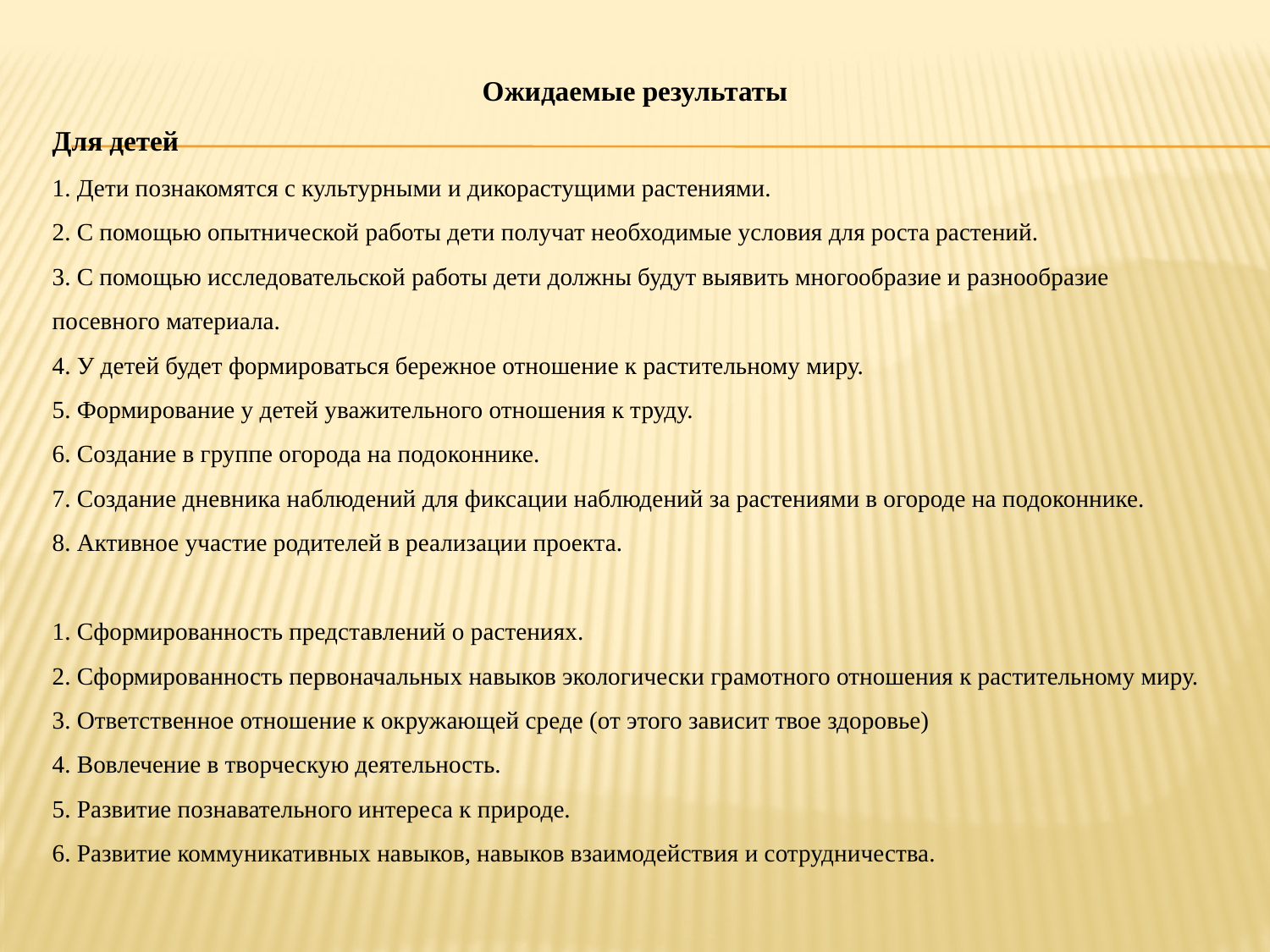

Ожидаемые результаты
Для детей
1. Дети познакомятся с культурными и дикорастущими растениями.
2. С помощью опытнической работы дети получат необходимые условия для роста растений.
3. С помощью исследовательской работы дети должны будут выявить многообразие и разнообразие посевного материала.
4. У детей будет формироваться бережное отношение к растительному миру.
5. Формирование у детей уважительного отношения к труду.
6. Создание в группе огорода на подоконнике.
7. Создание дневника наблюдений для фиксации наблюдений за растениями в огороде на подоконнике.
8. Активное участие родителей в реализации проекта.

1. Сформированность представлений о растениях.
2. Сформированность первоначальных навыков экологически грамотного отношения к растительному миру.
3. Ответственное отношение к окружающей среде (от этого зависит твое здоровье)
4. Вовлечение в творческую деятельность.
5. Развитие познавательного интереса к природе.
6. Развитие коммуникативных навыков, навыков взаимодействия и сотрудничества.